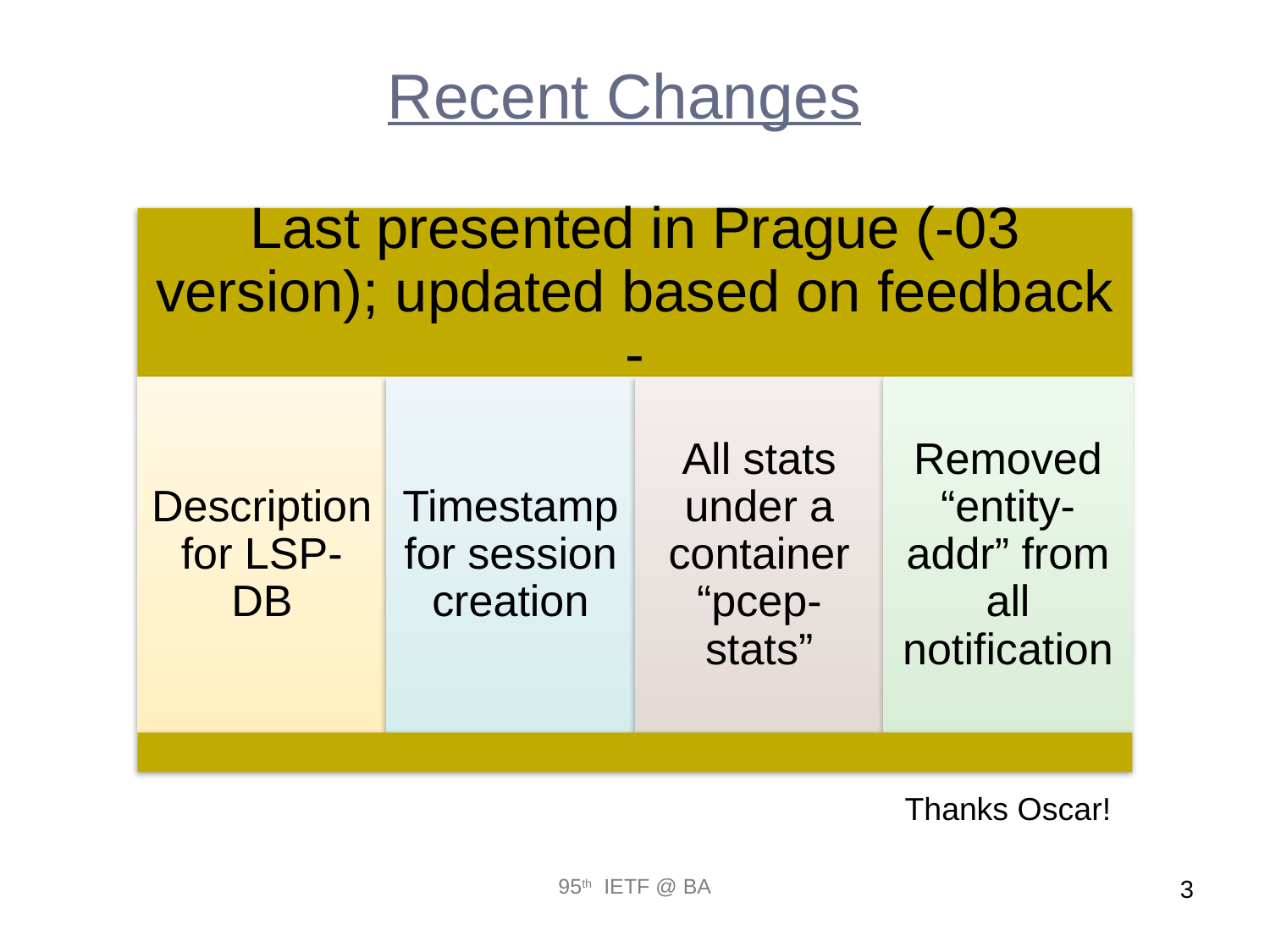

# Recent Changes
Last presented in Prague (-03 version); updated based on feedback -
Description for LSP-DB
Timestamp for session creation
All stats under a container “pcep-stats”
Removed “entity-addr” from all notification
Thanks Oscar!
95th  IETF @ BA
3